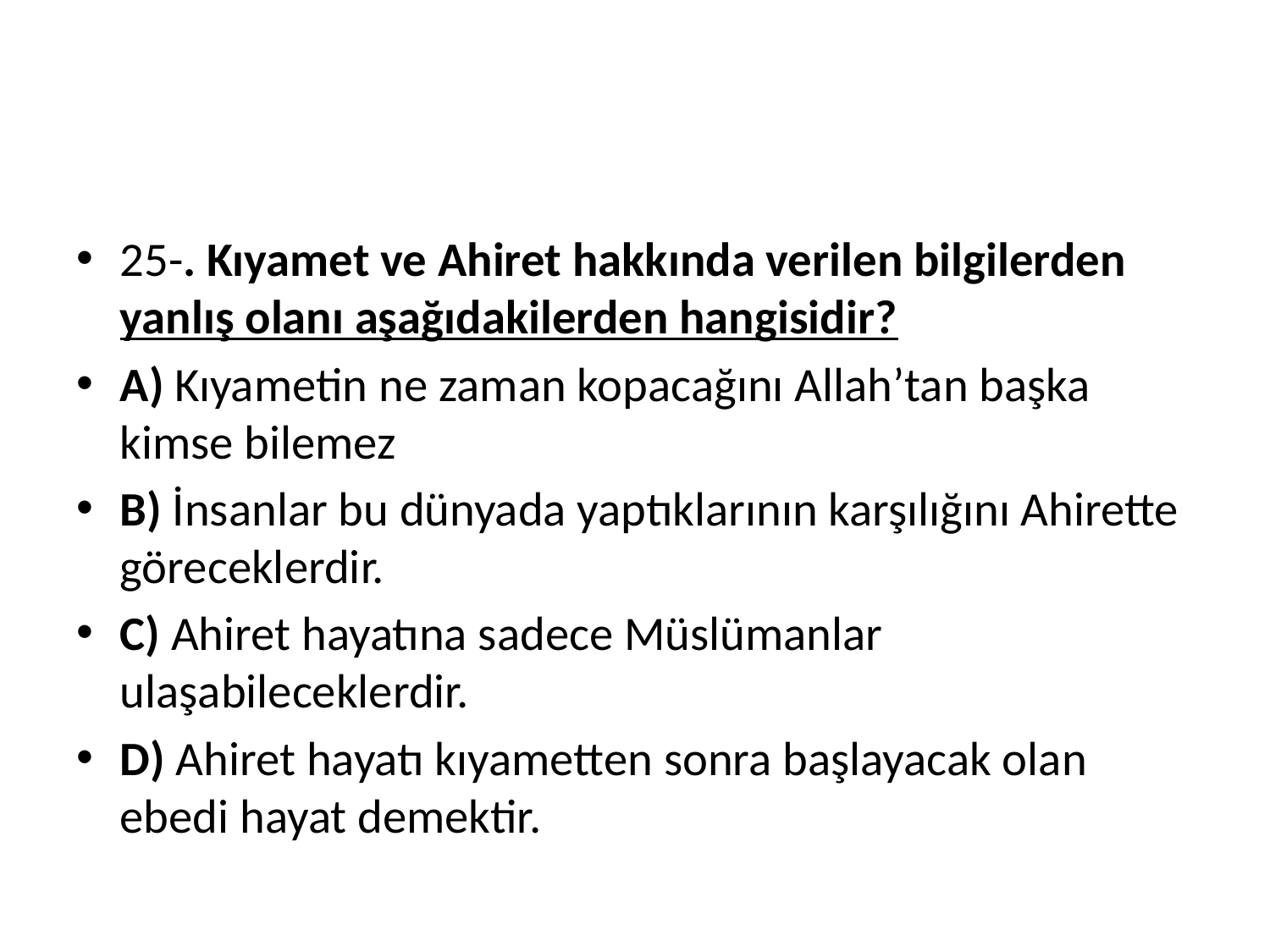

#
25-. Kıyamet ve Ahiret hakkında verilen bilgilerden yanlış olanı aşağıdakilerden hangisidir?
A) Kıyametin ne zaman kopacağını Allah’tan başka kimse bilemez
B) İnsanlar bu dünyada yaptıklarının karşılığını Ahirette göreceklerdir.
C) Ahiret hayatına sadece Müslümanlar ulaşabileceklerdir.
D) Ahiret hayatı kıyametten sonra başlayacak olan ebedi hayat demektir.